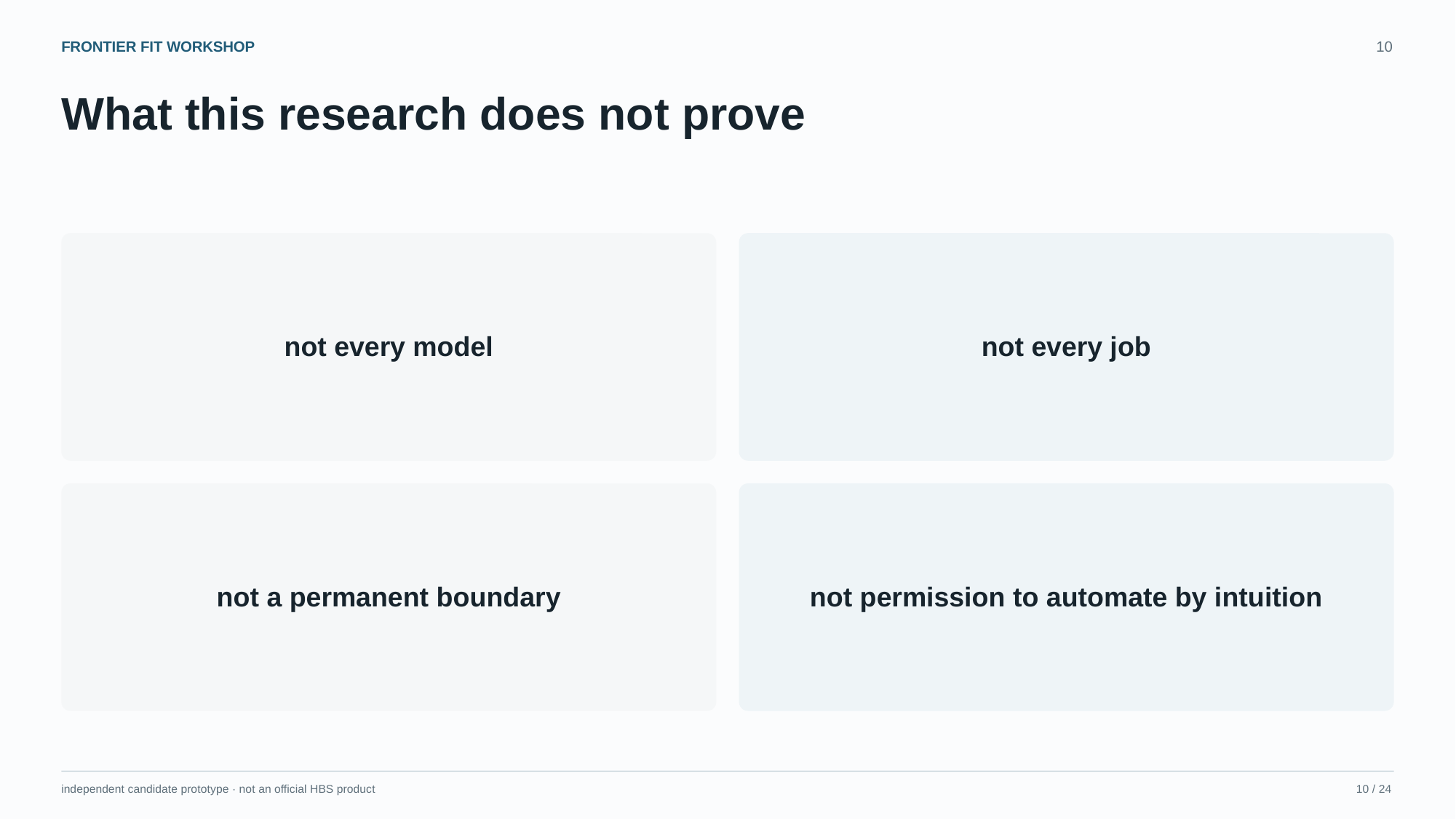

FRONTIER FIT WORKSHOP
10
What this research does not prove

not every model
not every job

not a permanent boundary
not permission to automate by intuition
independent candidate prototype · not an official HBS product
10 / 24